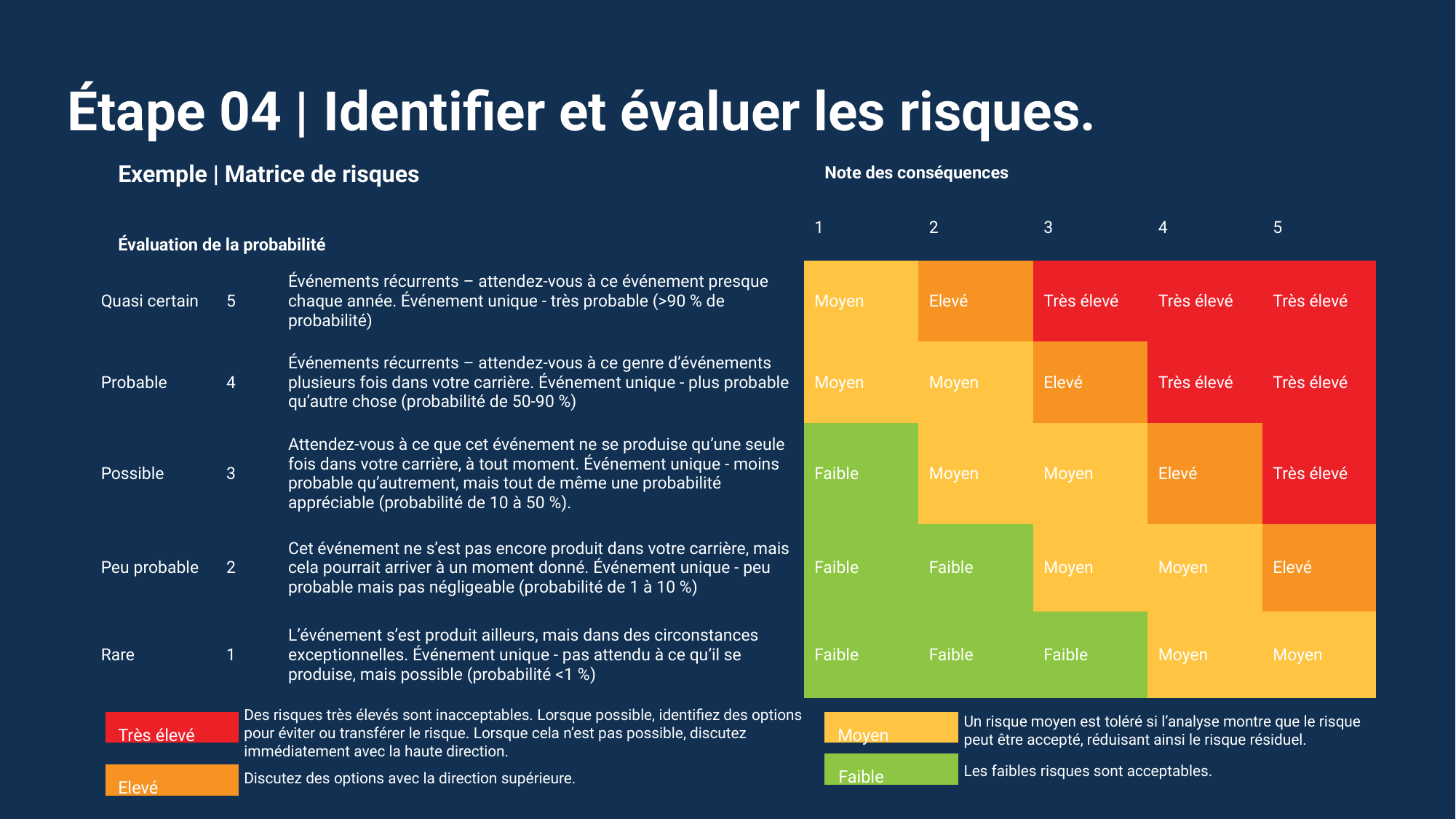

Étape 04 | Identifier et évaluer les risques.
Note des conséquences
Exemple | Matrice de risques
|  |  |  | 1 | 2 | 3 | 4 | 5 |
| --- | --- | --- | --- | --- | --- | --- | --- |
| Quasi certain | 5 | Événements récurrents – attendez-vous à ce événement presque chaque année. Événement unique - très probable (>90 % de probabilité) | Moyen | Elevé | Très élevé | Très élevé | Très élevé |
| Probable | 4 | Événements récurrents – attendez-vous à ce genre d’événements plusieurs fois dans votre carrière. Événement unique - plus probable qu’autre chose (probabilité de 50-90 %) | Moyen | Moyen | Elevé | Très élevé | Très élevé |
| Possible | 3 | Attendez-vous à ce que cet événement ne se produise qu’une seule fois dans votre carrière, à tout moment. Événement unique - moins probable qu’autrement, mais tout de même une probabilité appréciable (probabilité de 10 à 50 %). | Faible | Moyen | Moyen | Elevé | Très élevé |
| Peu probable | 2 | Cet événement ne s’est pas encore produit dans votre carrière, mais cela pourrait arriver à un moment donné. Événement unique - peu probable mais pas négligeable (probabilité de 1 à 10 %) | Faible | Faible | Moyen | Moyen | Elevé |
| Rare | 1 | L’événement s’est produit ailleurs, mais dans des circonstances exceptionnelles. Événement unique - pas attendu à ce qu’il se produise, mais possible (probabilité <1 %) | Faible | Faible | Faible | Moyen | Moyen |
Évaluation de la probabilité
Des risques très élevés sont inacceptables. Lorsque possible, identifiez des options pour éviter ou transférer le risque. Lorsque cela n’est pas possible, discutez immédiatement avec la haute direction.

Un risque moyen est toléré si l’analyse montre que le risque peut être accepté, réduisant ainsi le risque résiduel.
Très élevé
Moyen

Faible
Les faibles risques sont acceptables.

Elevé
Discutez des options avec la direction supérieure.
48